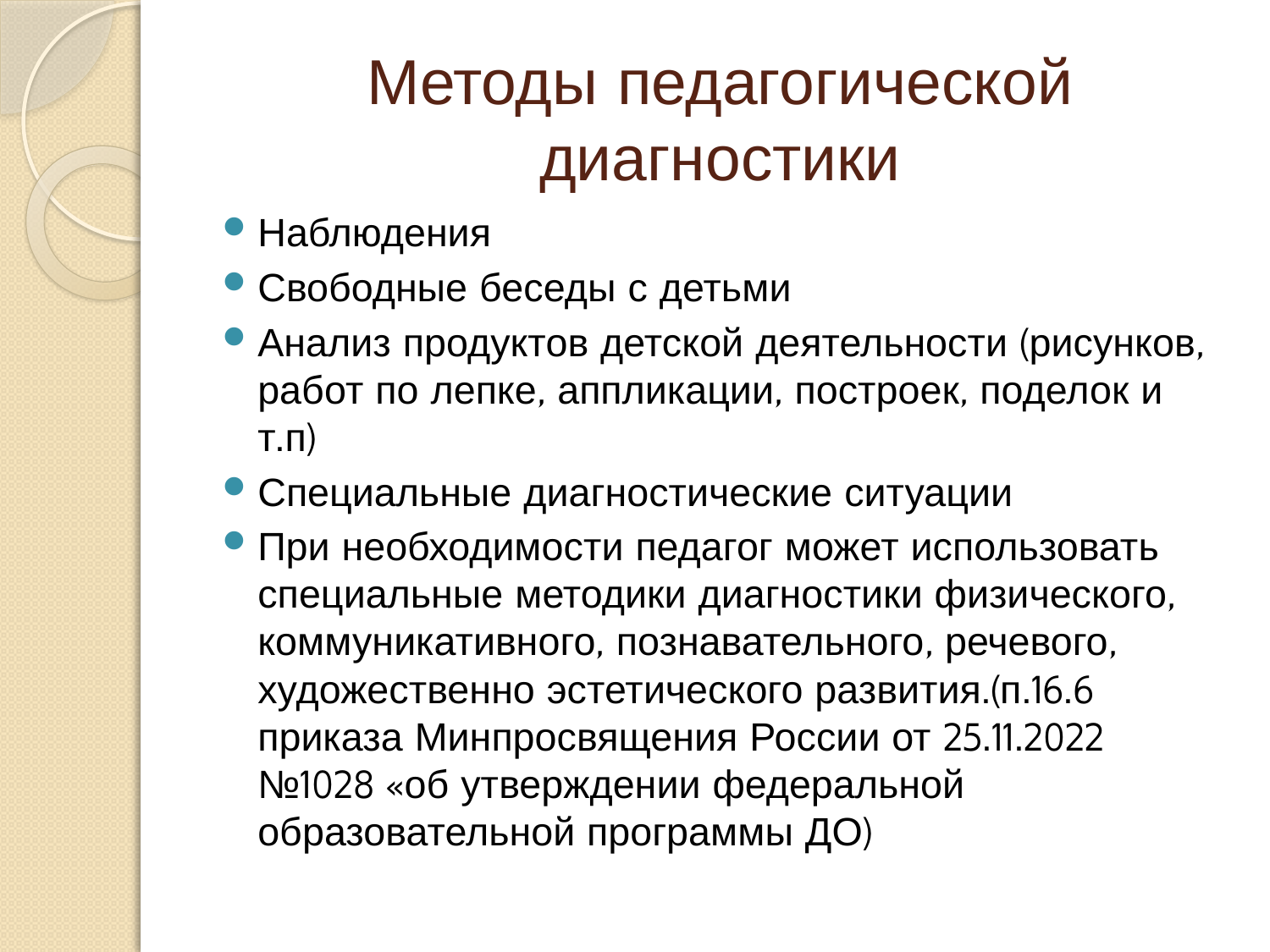

# Методы педагогической диагностики
Наблюдения
Свободные беседы с детьми
Анализ продуктов детской деятельности (рисунков, работ по лепке, аппликации, построек, поделок и т.п)
Специальные диагностические ситуации
При необходимости педагог может использовать специальные методики диагностики физического, коммуникативного, познавательного, речевого, художественно эстетического развития.(п.16.6 приказа Минпросвящения России от 25.11.2022 №1028 «об утверждении федеральной образовательной программы ДО)